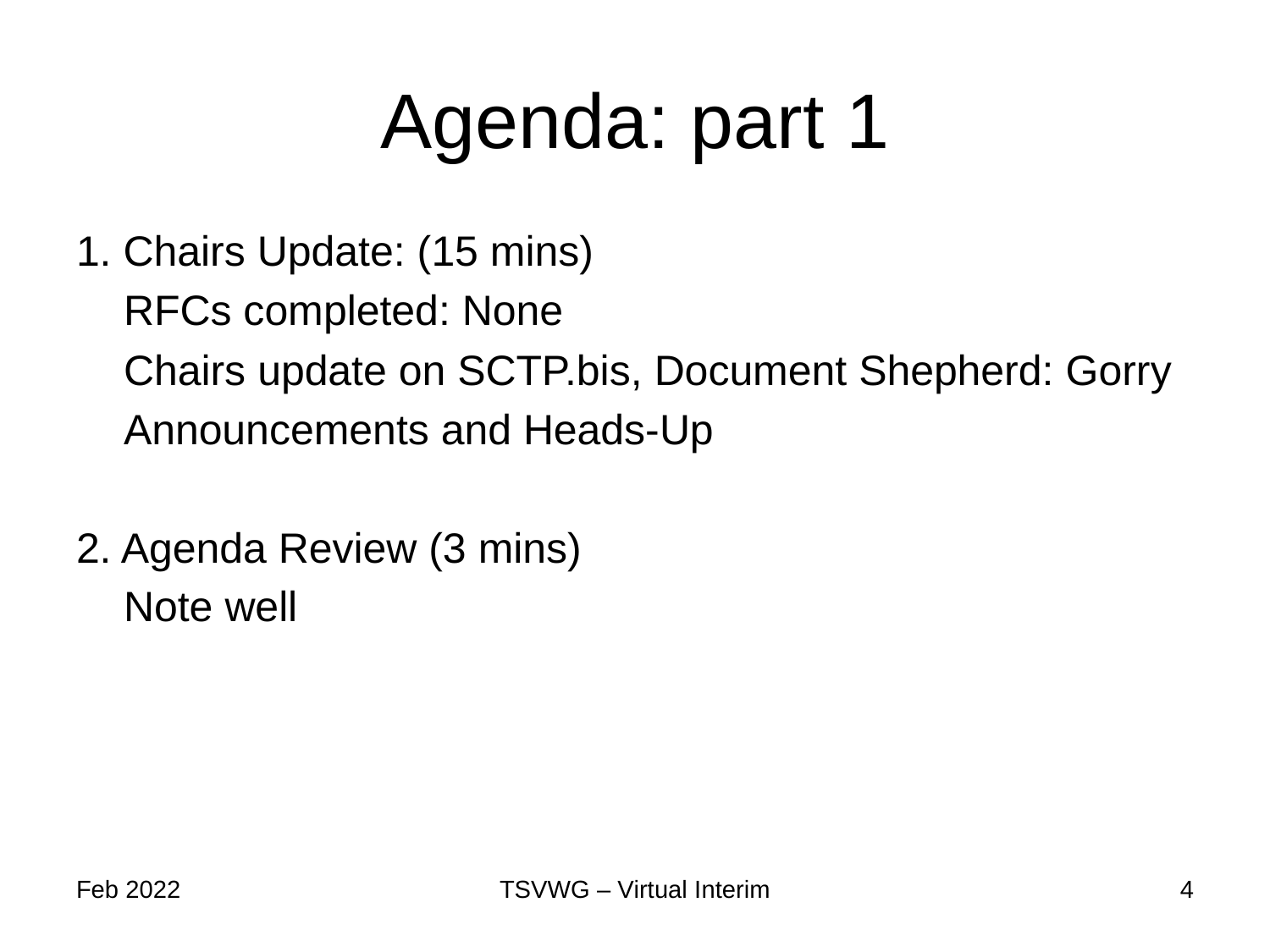

# Agenda: part 1

1. Chairs Update: (15 mins)
    RFCs completed: None
    Chairs update on SCTP.bis, Document Shepherd: Gorry
    Announcements and Heads-Up

2. Agenda Review (3 mins)
    Note well
Feb 2022
TSVWG – Virtual Interim
4